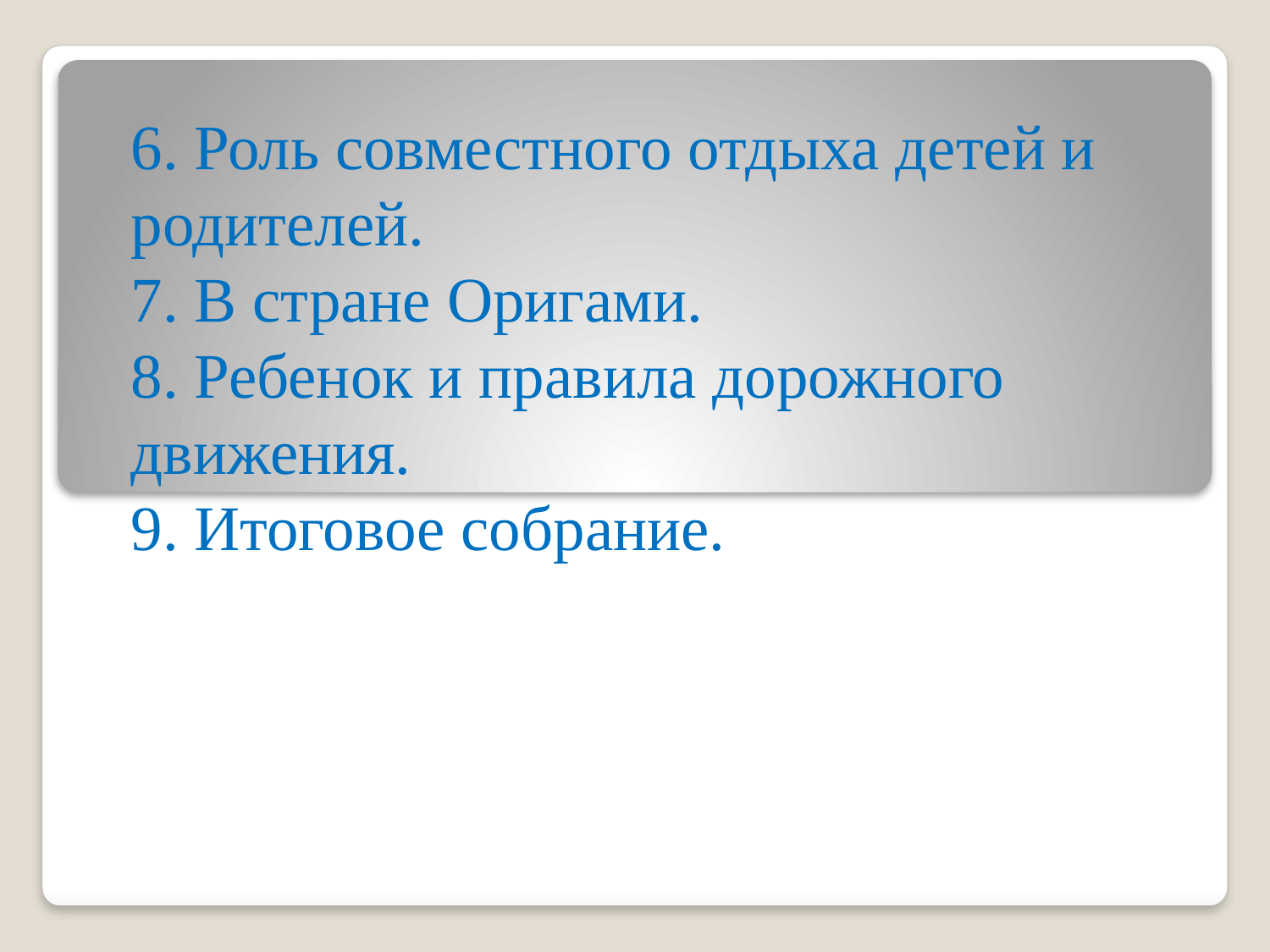

#
6. Роль совместного отдыха детей и родителей.
7. В стране Оригами.
8. Ребенок и правила дорожного движения.
9. Итоговое собрание.